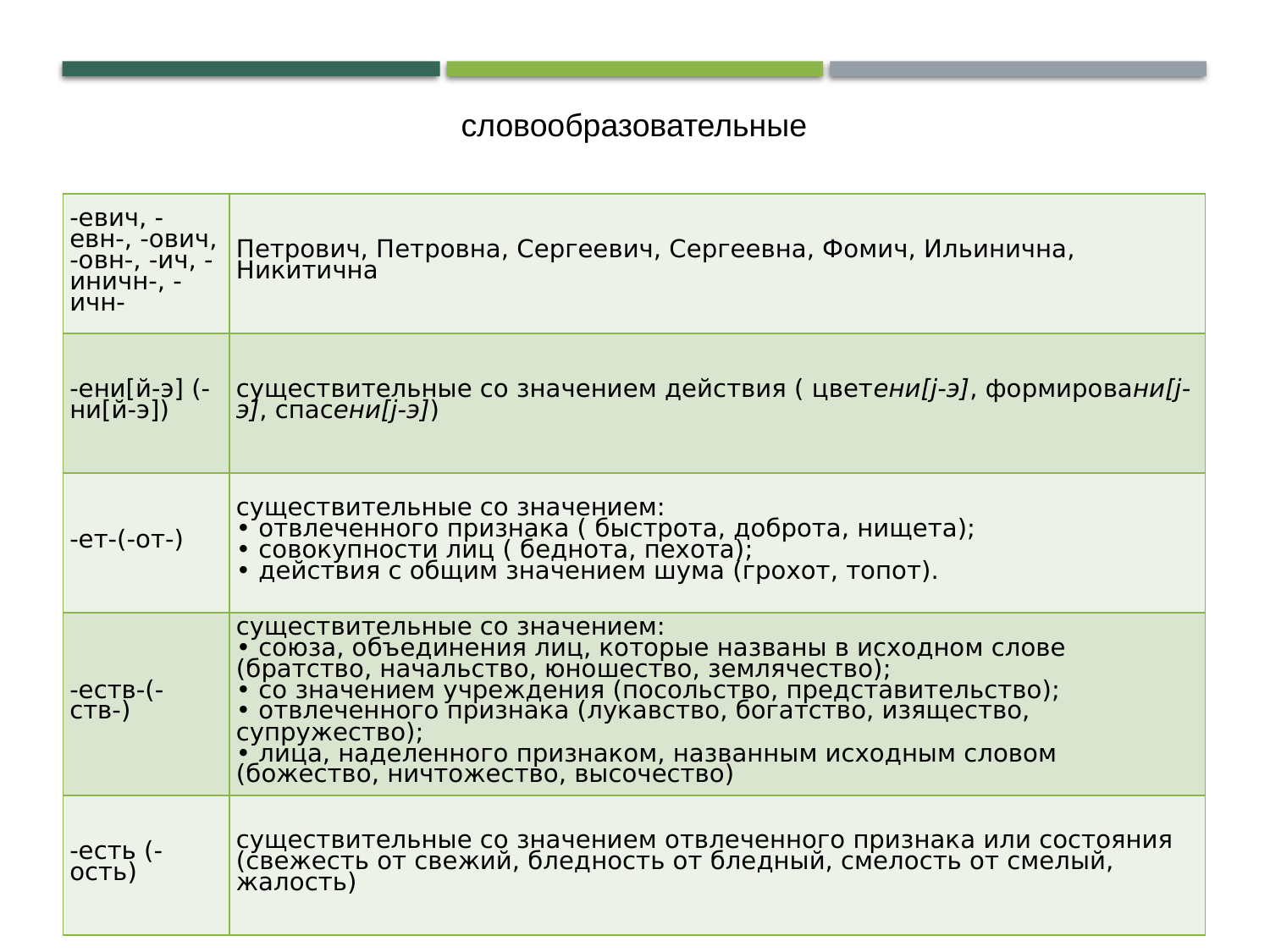

словообразовательные
| -евич, -евн-, -ович, -овн-, -ич, -иничн-, -ичн- | Петрович, Петровна, Сергеевич, Сергеевна, Фомич, Ильинична, Никитична |
| --- | --- |
| -ени[й-э] (-ни[й-э]) | существительные со значением действия ( цветени[j-э], формировани[j-э], спасени[j-э]) |
| -ет-(-от-) | существительные со значением:  • отвлеченного признака ( быстрота, доброта, нищета);  • совокупности лиц ( беднота, пехота);  • действия с общим значением шума (грохот, топот). |
| -еств-(-ств-) | существительные со значением:  • союза, объединения лиц, которые названы в исходном слове (братство, начальство, юношество, землячество);  • со значением учреждения (посольство, представительство);  • отвлеченного признака (лукавство, богатство, изящество, супружество);  • лица, наделенного признаком, названным исходным словом (божество, ничтожество, высочество) |
| -есть (-ость) | существительные со значением отвлеченного признака или состояния (свежесть от свежий, бледность от бледный, смелость от смелый, жалость) |
5